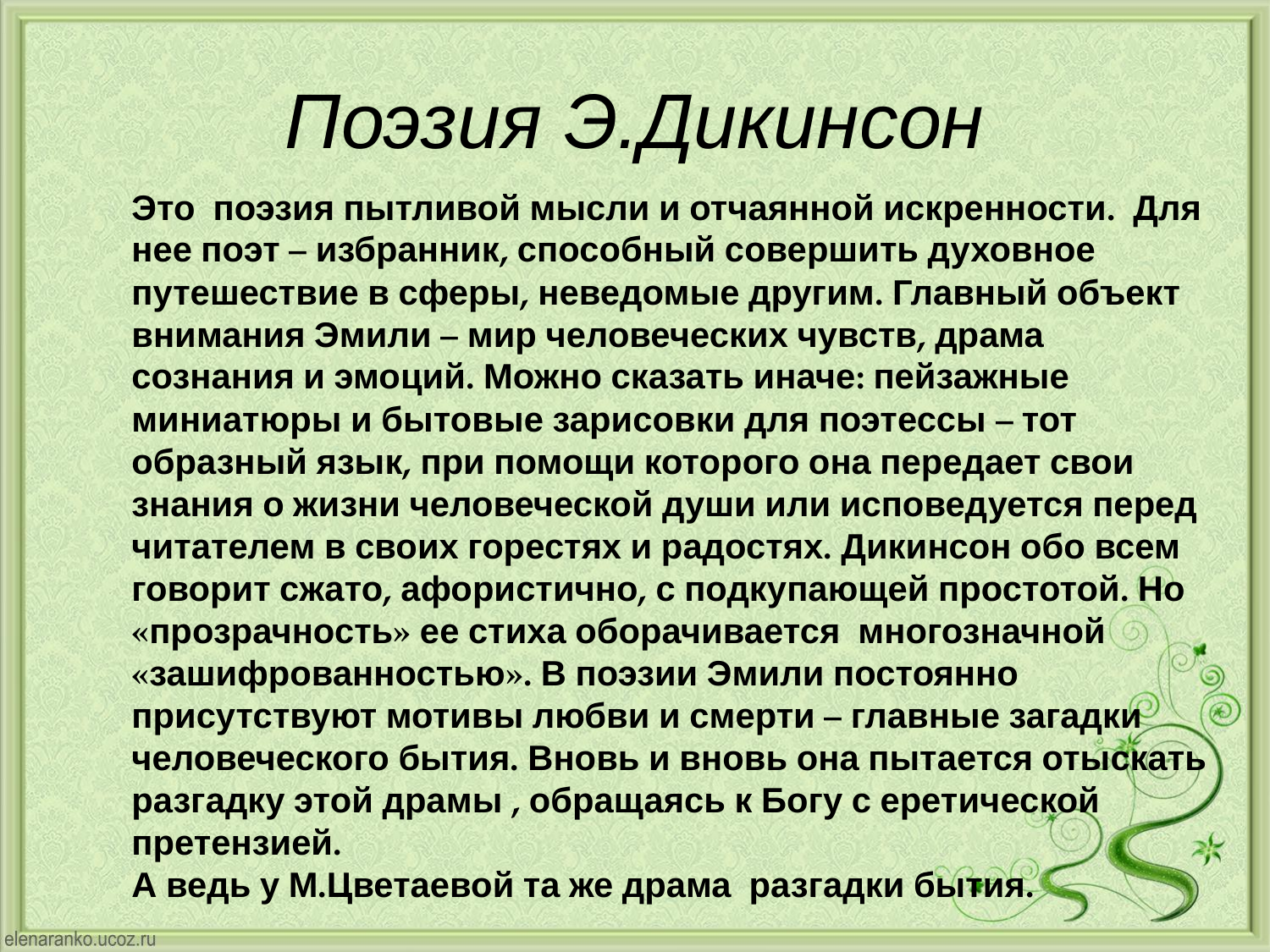

# Поэзия Э.Дикинсон
Это  поэзия пытливой мысли и отчаянной искренности.  Для нее поэт – избранник, способный совершить духовное путешествие в сферы, неведомые другим. Главный объект внимания Эмили – мир человеческих чувств, драма сознания и эмоций. Можно сказать иначе: пейзажные миниатюры и бытовые зарисовки для поэтессы – тот образный язык, при помощи которого она передает свои знания о жизни человеческой души или исповедуется перед читателем в своих горестях и радостях. Дикинсон обо всем говорит сжато, афористично, с подкупающей простотой. Но «прозрачность» ее стиха оборачивается  многозначной «зашифрованностью». В поэзии Эмили постоянно присутствуют мотивы любви и смерти – главные загадки человеческого бытия. Вновь и вновь она пытается отыскать разгадку этой драмы , обращаясь к Богу с еретической претензией.
А ведь у М.Цветаевой та же драма  разгадки бытия.